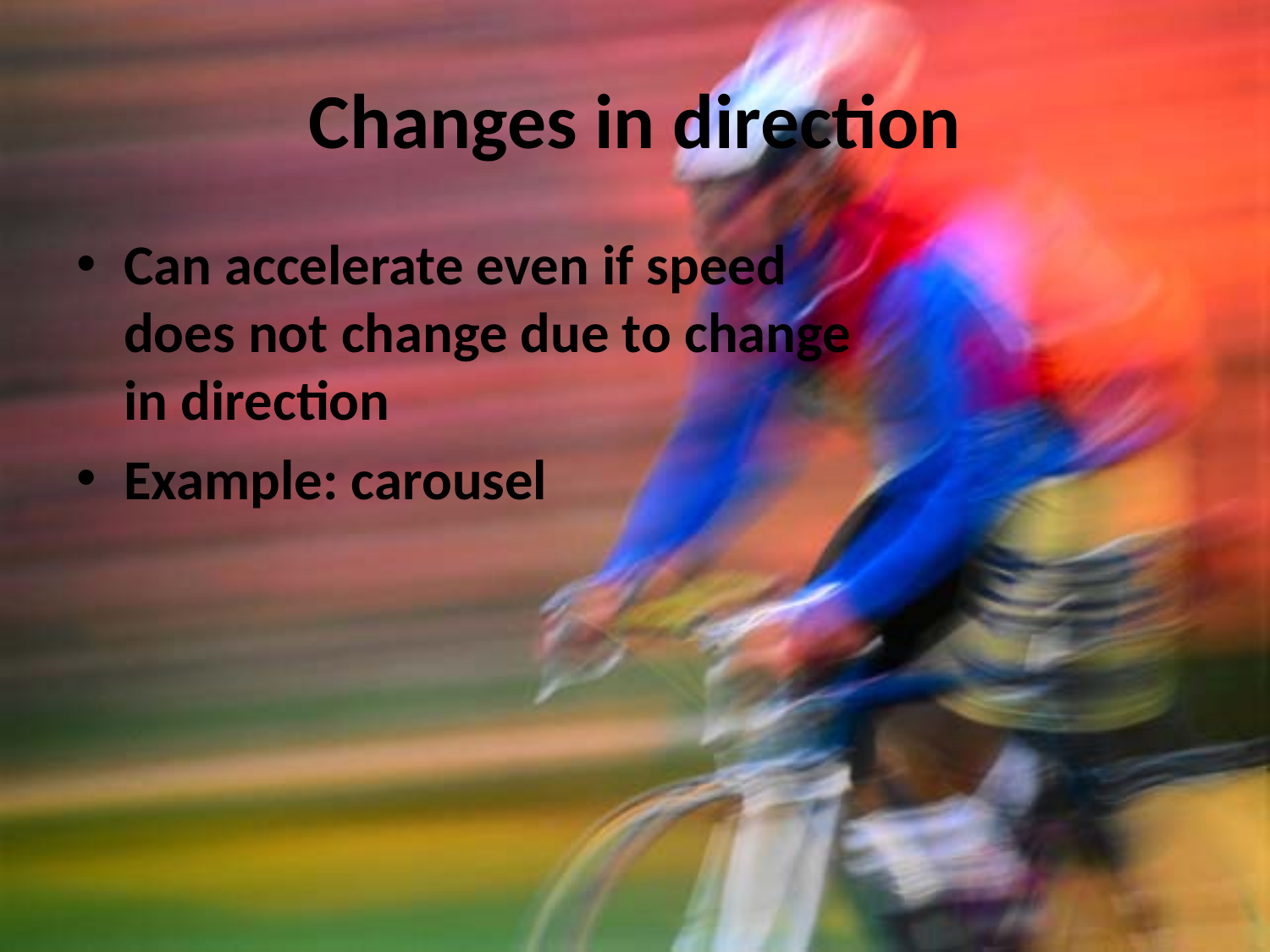

# Changes in direction
Can accelerate even if speed does not change due to change in direction
Example: carousel